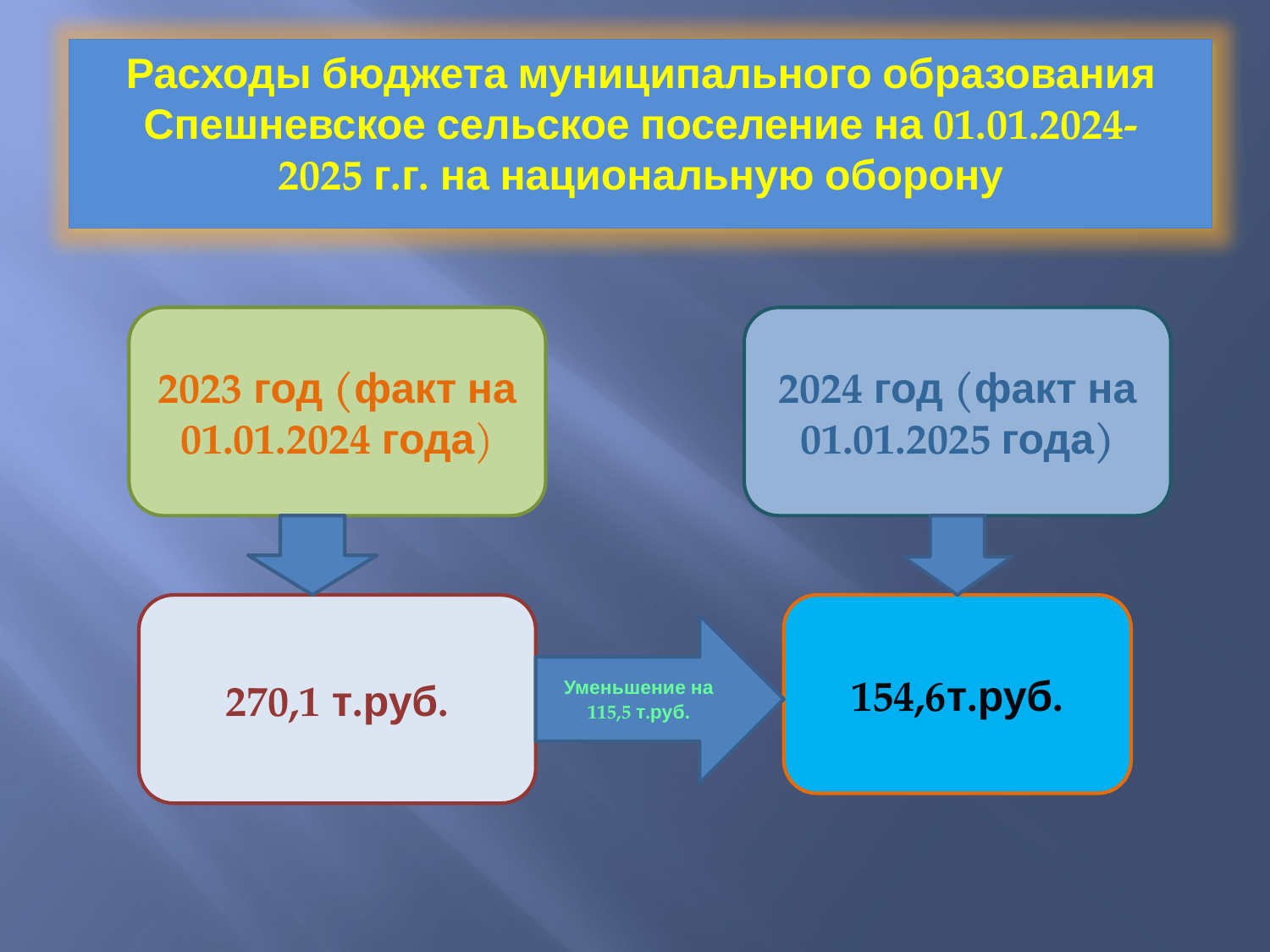

Расходы бюджета муниципального образования Спешневское сельское поселение на 01.01.2024-
2025 г.г. на национальную оборону
2023 год (факт на 01.01.2024 года)
2024 год (факт на 01.01.2025 года)

270,1 т.руб.
154,6т.руб.
Уменьшение на 115,5 т.руб.